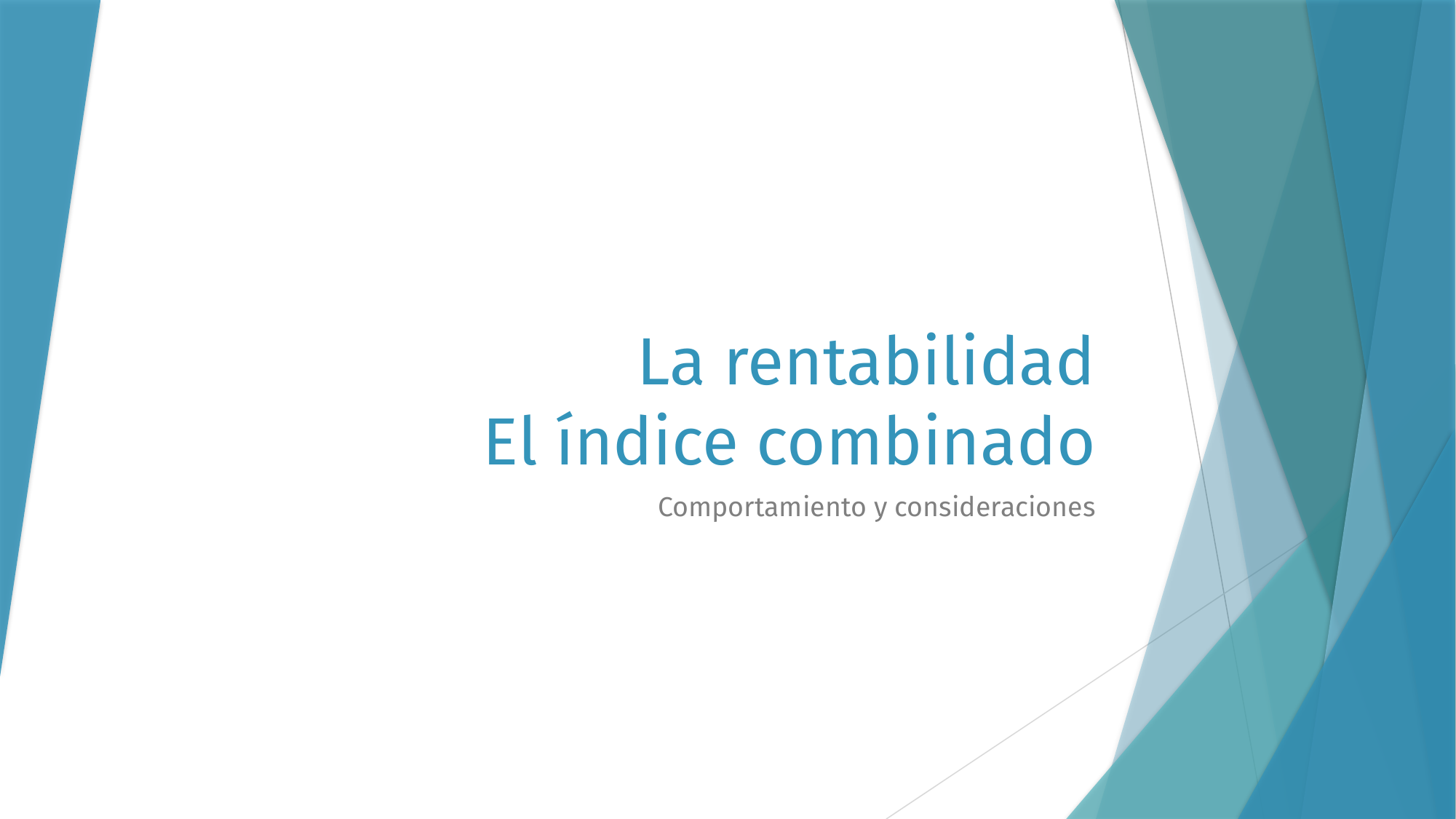

# La rentabilidad El índice combinado
Comportamiento y consideraciones